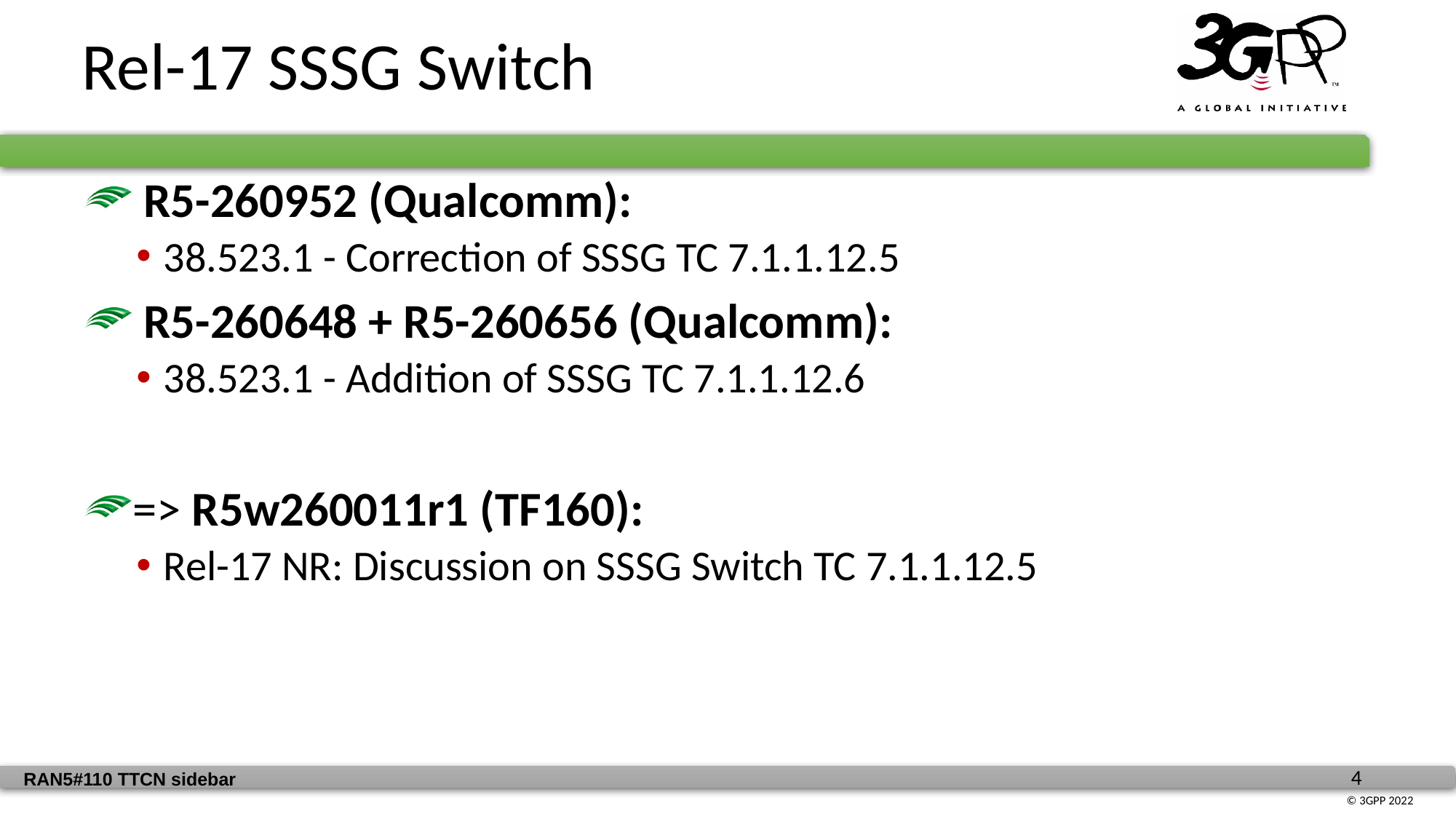

Rel-17 SSSG Switch
 R5-260952 (Qualcomm):
38.523.1 - Correction of SSSG TC 7.1.1.12.5
 R5-260648 + R5-260656 (Qualcomm):
38.523.1 - Addition of SSSG TC 7.1.1.12.6

=> R5w260011r1 (TF160):
Rel-17 NR: Discussion on SSSG Switch TC 7.1.1.12.5